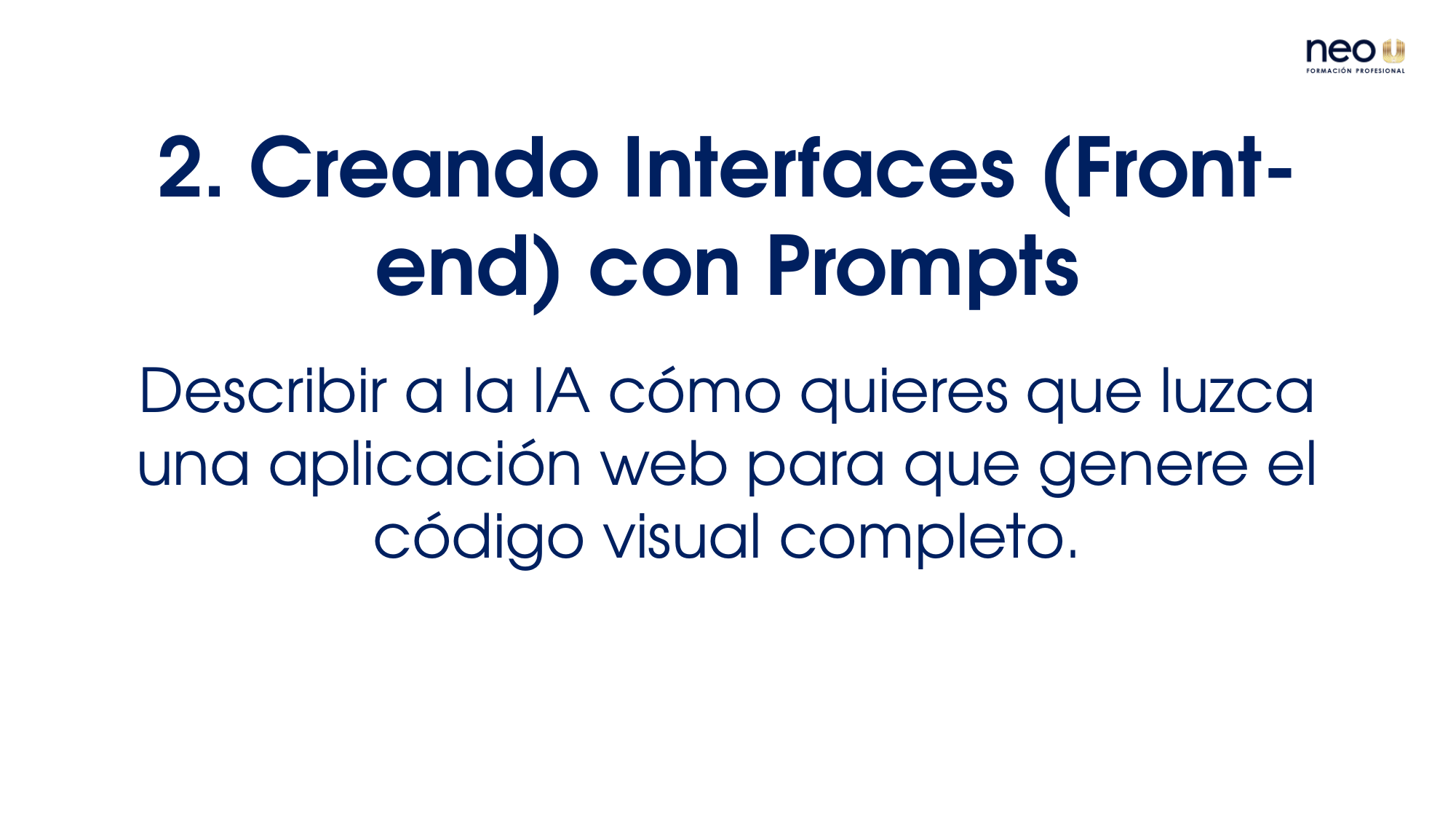

2. Creando Interfaces (Front-end) con Prompts
Describir a la IA cómo quieres que luzca una aplicación web para que genere el código visual completo.